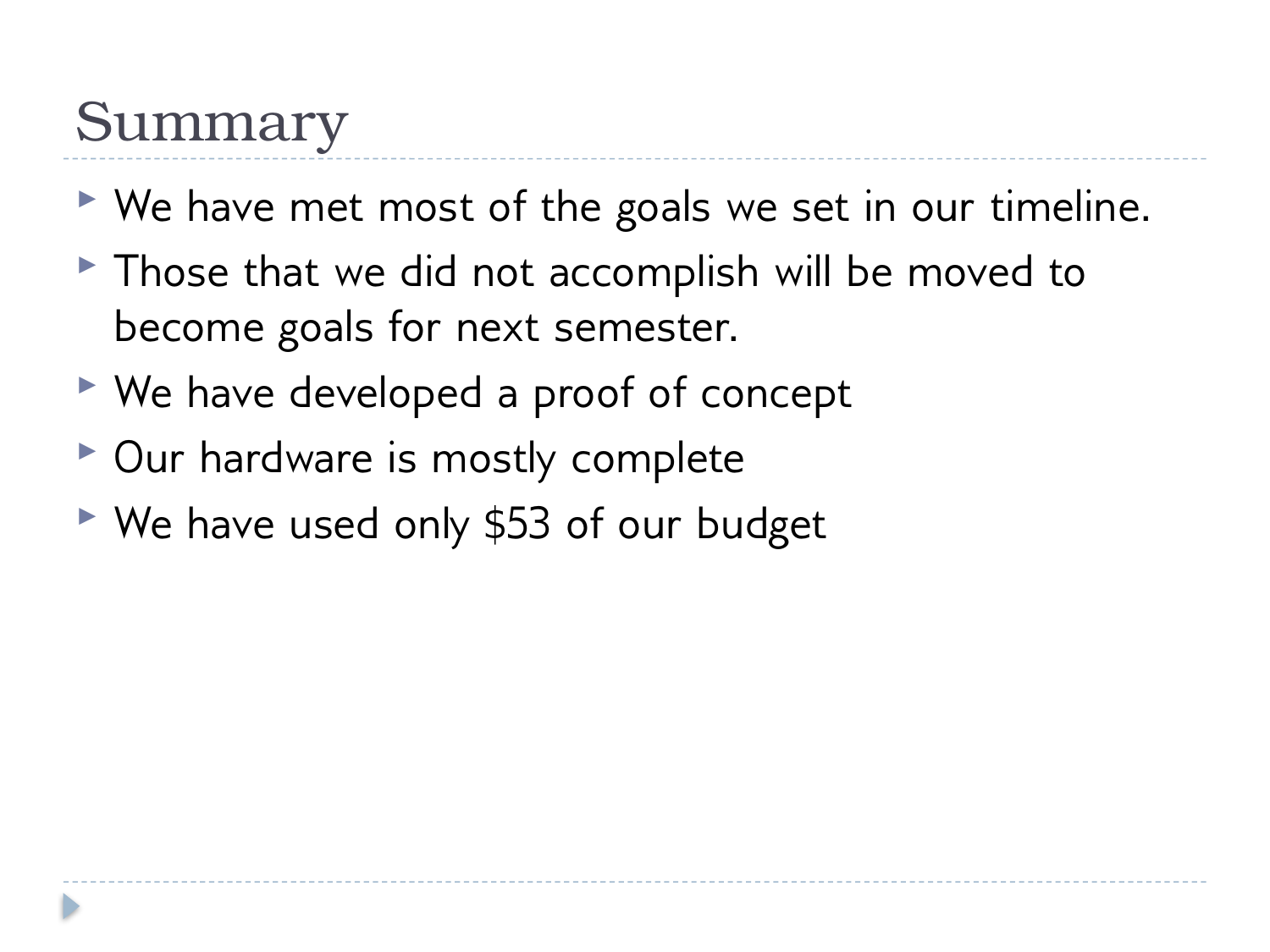

# Summary
We have met most of the goals we set in our timeline.
Those that we did not accomplish will be moved to become goals for next semester.
We have developed a proof of concept
Our hardware is mostly complete
We have used only $53 of our budget